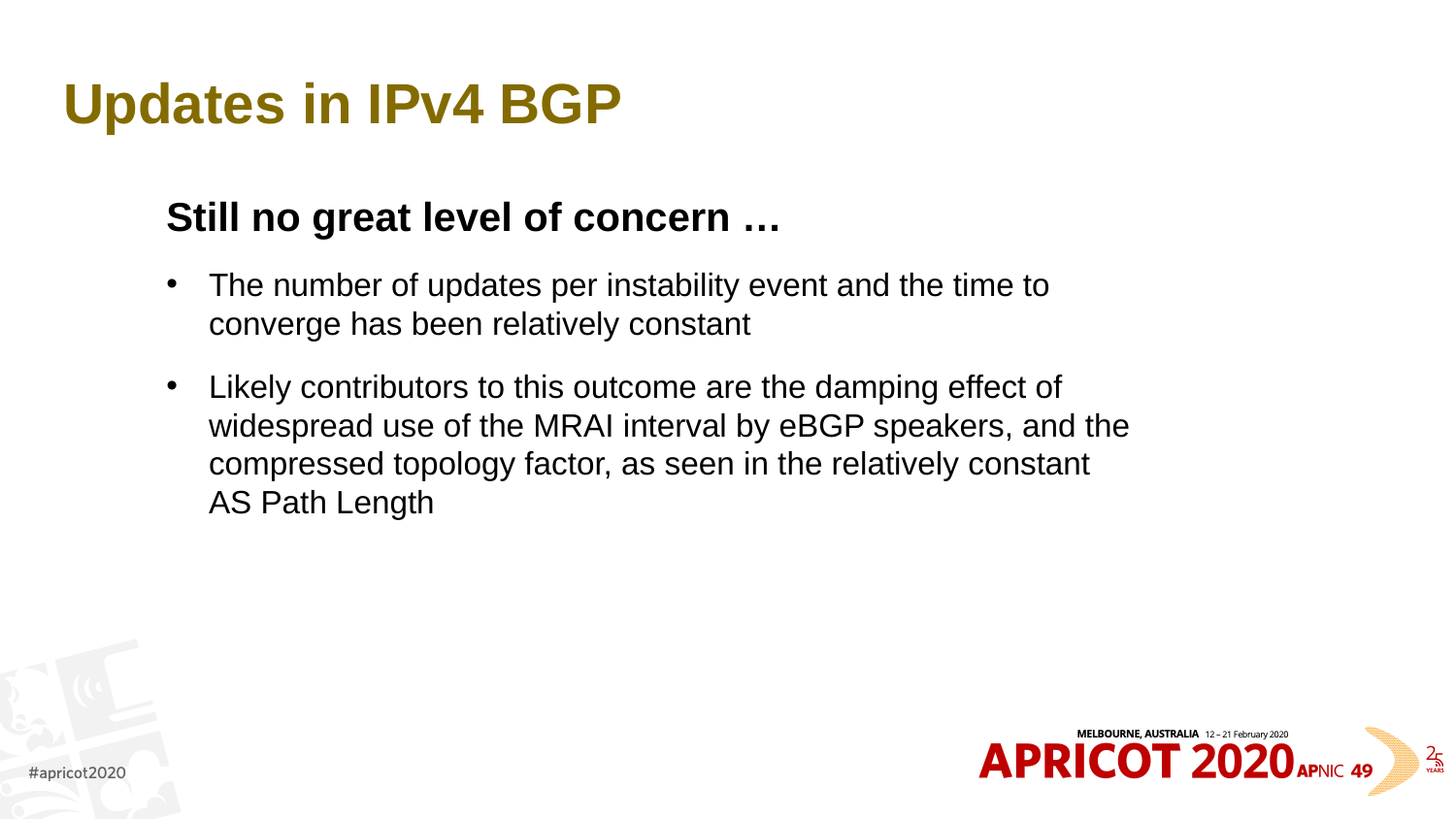

# Updates in IPv4 BGP
Still no great level of concern …
The number of updates per instability event and the time to converge has been relatively constant
Likely contributors to this outcome are the damping effect of widespread use of the MRAI interval by eBGP speakers, and the compressed topology factor, as seen in the relatively constant AS Path Length